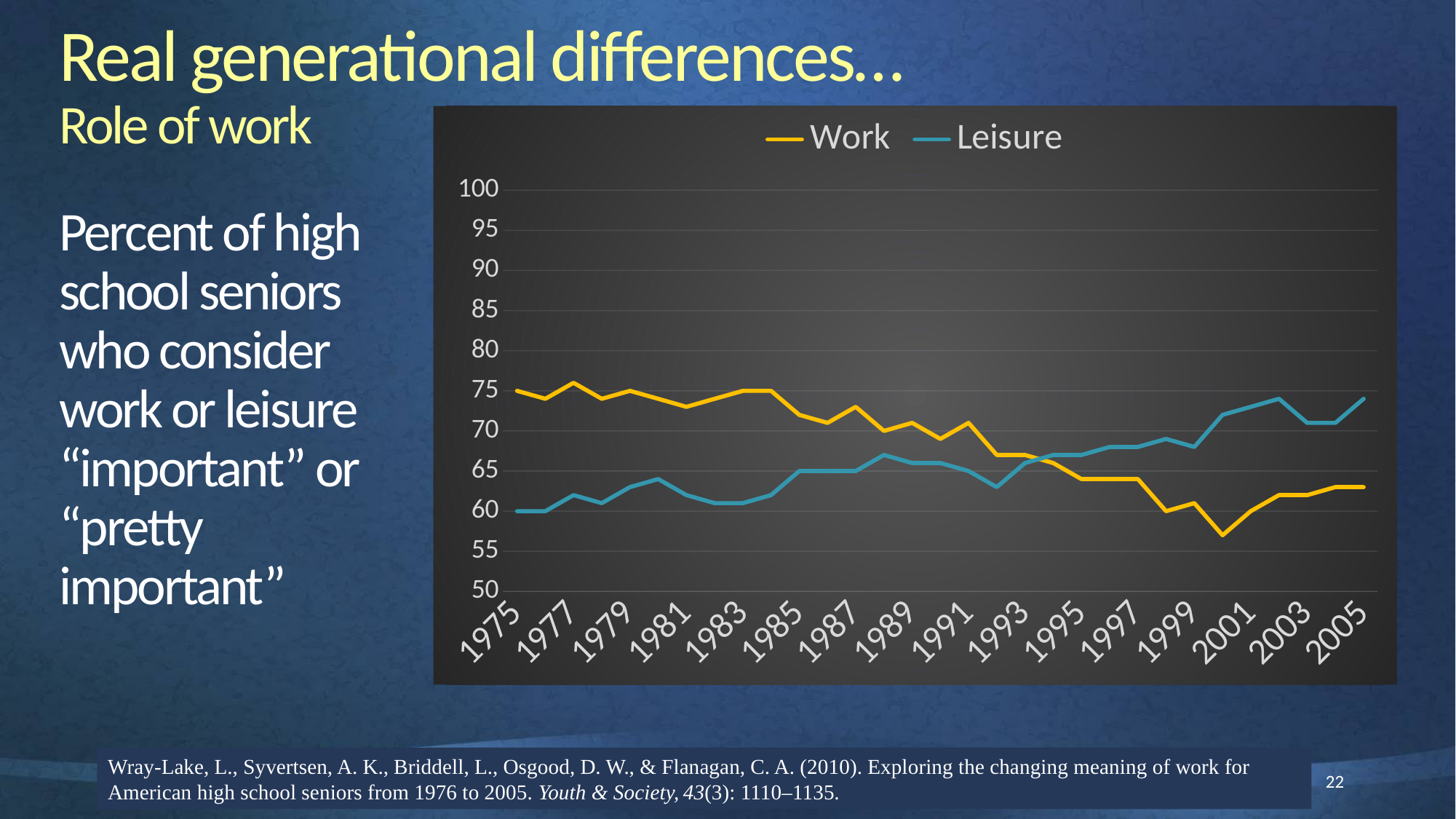

Real generational differences…
Role of work

### Chart

| Category | Work | Leisure |
|---|---|---|
| 1975 | 75.0 | 60.0 |
| 1976 | 74.0 | 60.0 |
| 1977 | 76.0 | 62.0 |
| 1978 | 74.0 | 61.0 |
| 1979 | 75.0 | 63.0 |
| 1980 | 74.0 | 64.0 |
| 1981 | 73.0 | 62.0 |
| 1982 | 74.0 | 61.0 |
| 1983 | 75.0 | 61.0 |
| 1984 | 75.0 | 62.0 |
| 1985 | 72.0 | 65.0 |
| 1986 | 71.0 | 65.0 |
| 1987 | 73.0 | 65.0 |
| 1988 | 70.0 | 67.0 |
| 1989 | 71.0 | 66.0 |
| 1990 | 69.0 | 66.0 |
| 1991 | 71.0 | 65.0 |
| 1992 | 67.0 | 63.0 |
| 1993 | 67.0 | 66.0 |
| 1994 | 66.0 | 67.0 |
| 1995 | 64.0 | 67.0 |
| 1996 | 64.0 | 68.0 |
| 1997 | 64.0 | 68.0 |
| 1998 | 60.0 | 69.0 |
| 1999 | 61.0 | 68.0 |
| 2000 | 57.0 | 72.0 |
| 2001 | 60.0 | 73.0 |
| 2002 | 62.0 | 74.0 |
| 2003 | 62.0 | 71.0 |
| 2004 | 63.0 | 71.0 |
| 2005 | 63.0 | 74.0 |
# Percent of high school seniors who consider work or leisure “important” or “pretty important”
Wray-Lake, L., Syvertsen, A. K., Briddell, L., Osgood, D. W., & Flanagan, C. A. (2010). Exploring the changing meaning of work for American high school seniors from 1976 to 2005. Youth & Society, 43(3): 1110–1135.
22